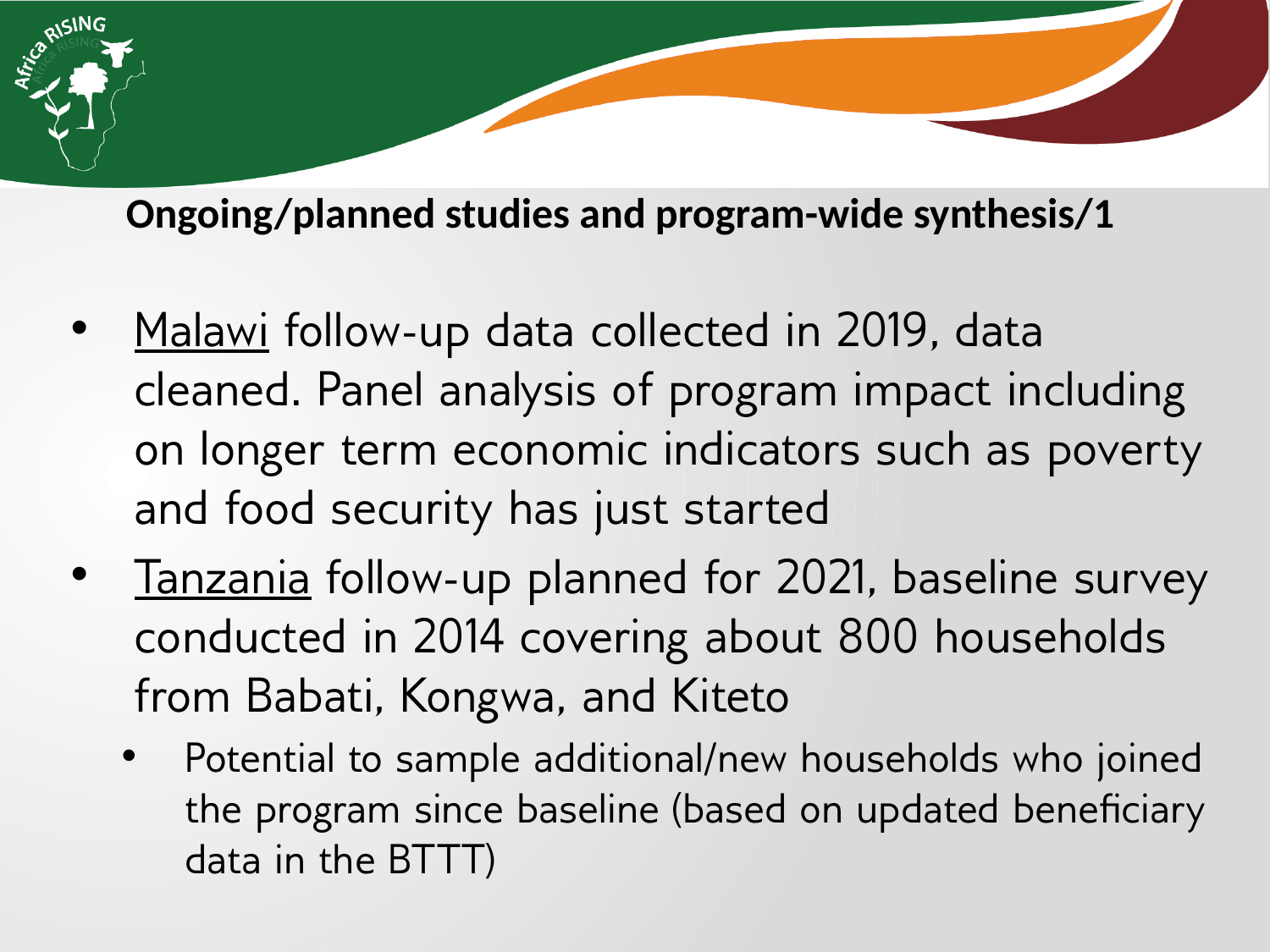

Ongoing/planned studies and program-wide synthesis/1
Malawi follow-up data collected in 2019, data cleaned. Panel analysis of program impact including on longer term economic indicators such as poverty and food security has just started
Tanzania follow-up planned for 2021, baseline survey conducted in 2014 covering about 800 households from Babati, Kongwa, and Kiteto
Potential to sample additional/new households who joined the program since baseline (based on updated beneficiary data in the BTTT)